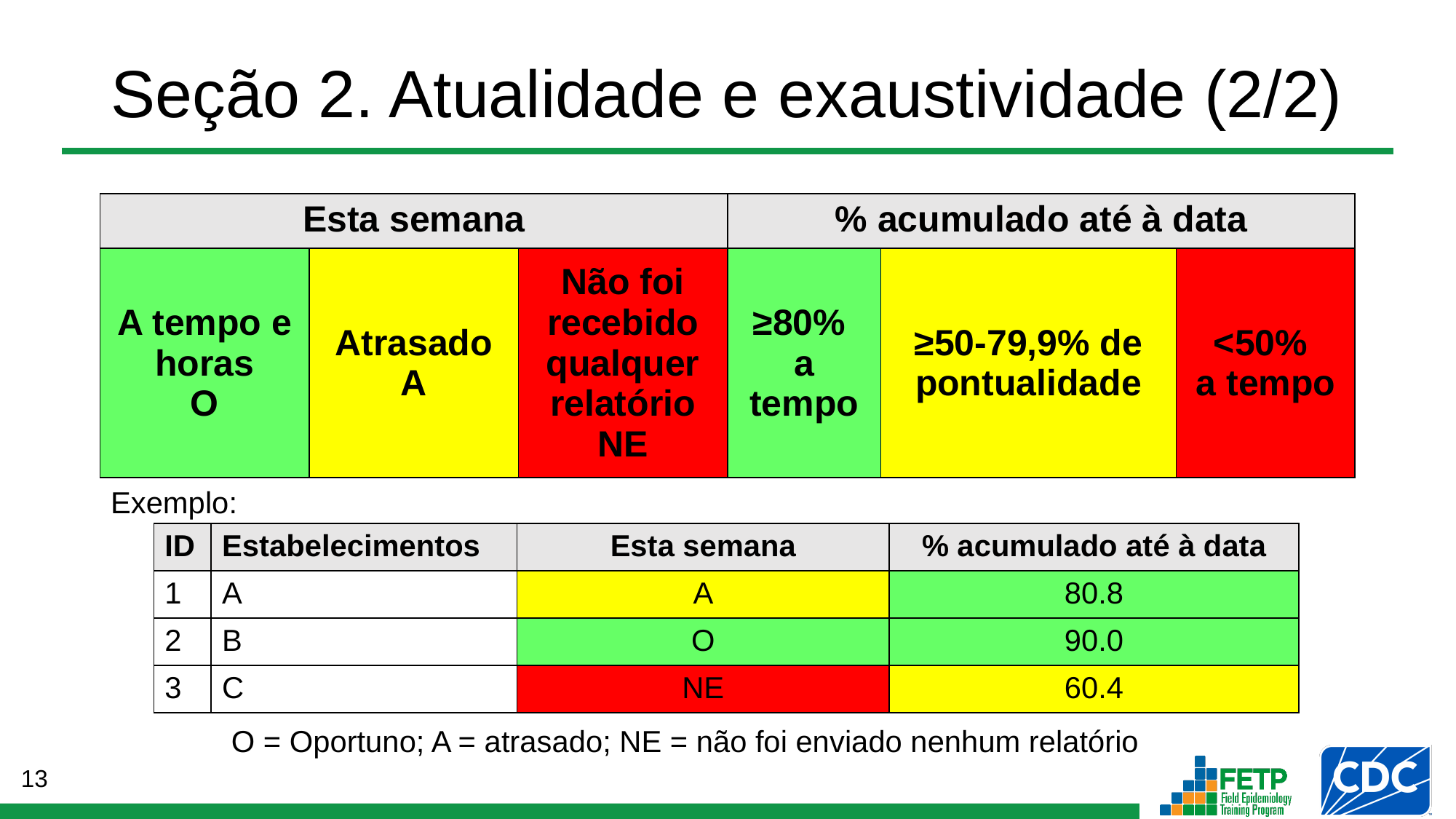

# Seção 2. Atualidade e exaustividade (2/2)
| Esta semana |  |  | % acumulado até à data |  |  |
| --- | --- | --- | --- | --- | --- |
| A tempo e horas O | Atrasado A | Não foi recebido qualquer relatório NE | ≥80% a tempo | ≥50-79,9% de pontualidade | <50% a tempo |
Exemplo:
| ID | Estabelecimentos | Esta semana | % acumulado até à data |
| --- | --- | --- | --- |
| 1 | A | A | 80.8 |
| 2 | B | O | 90.0 |
| 3 | C | NE | 60.4 |
O = Oportuno; A = atrasado; NE = não foi enviado nenhum relatório